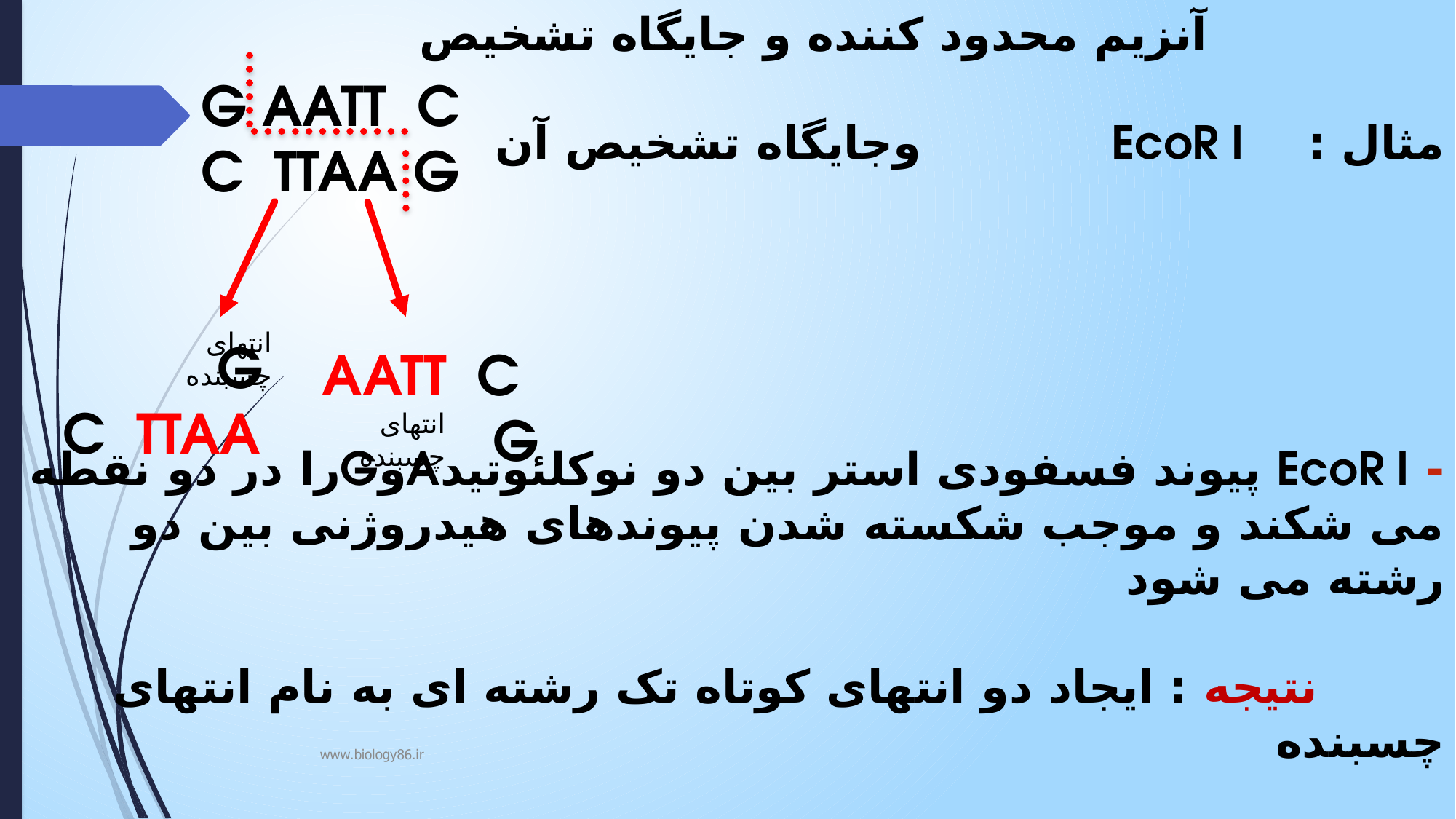

# آنزیم محدود کننده و جایگاه تشخیص مثال :    EcoR I            وجایگاه تشخیص آن - EcoR I پیوند فسفودی استر بین دو نوکلئوتیدAوGرا در دو نقطه می شکند و موجب شکسته شدن پیوندهای هیدروژنی بین دو رشته می شود نتیجه : ایجاد دو انتهای کوتاه تک رشته ای به نام انتهای چسبنده
G AATT  C
C  TTAA G
انتهای چسبنده
G
C  TTAA
 AATT  C G
انتهای چسبنده
www.biology86.ir